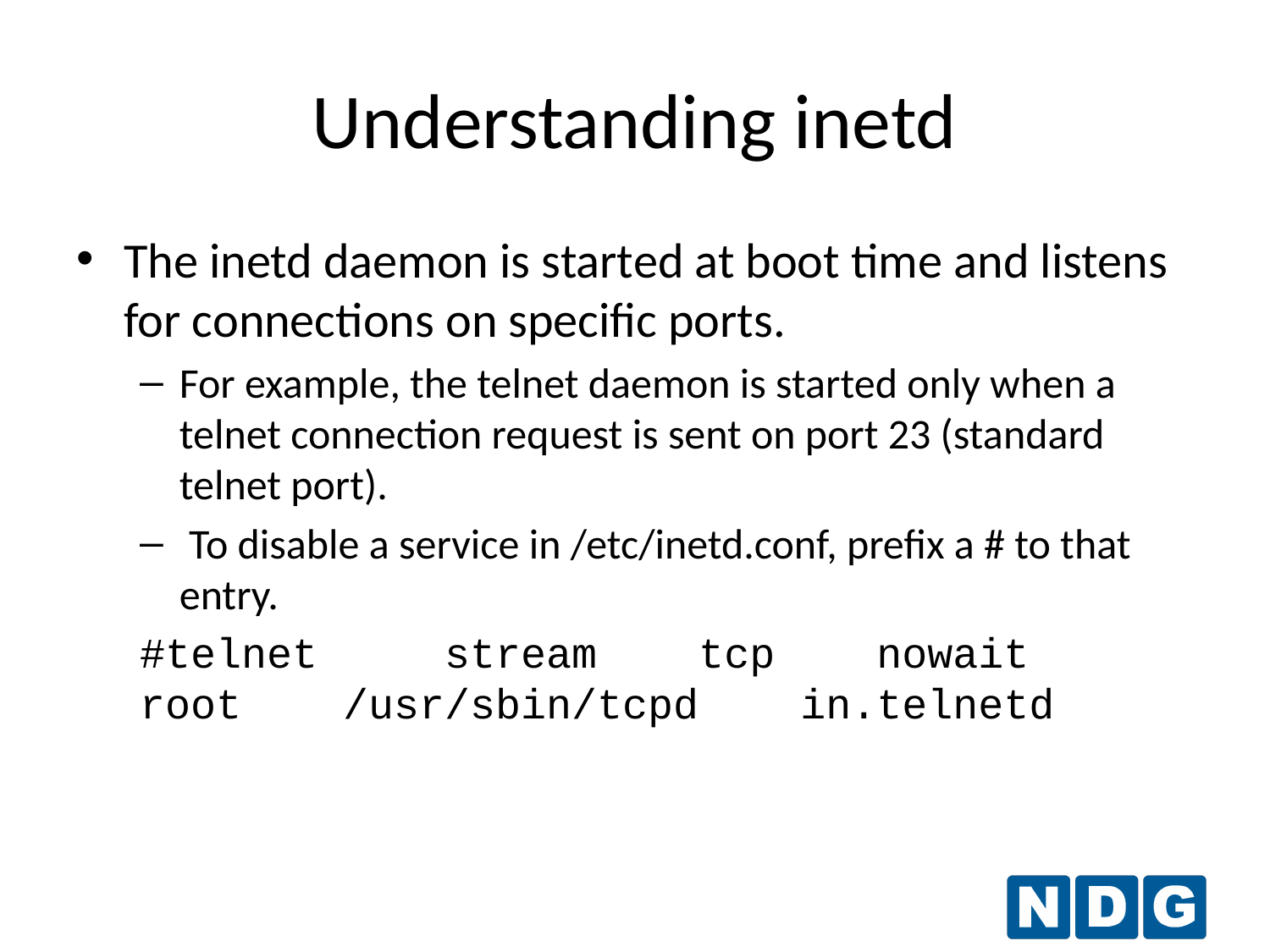

# Understanding inetd
The inetd daemon is started at boot time and listens for connections on specific ports.
For example, the telnet daemon is started only when a telnet connection request is sent on port 23 (standard telnet port).
 To disable a service in /etc/inetd.conf, prefix a # to that entry.
#telnet     stream    tcp    nowait    root    /usr/sbin/tcpd    in.telnetd